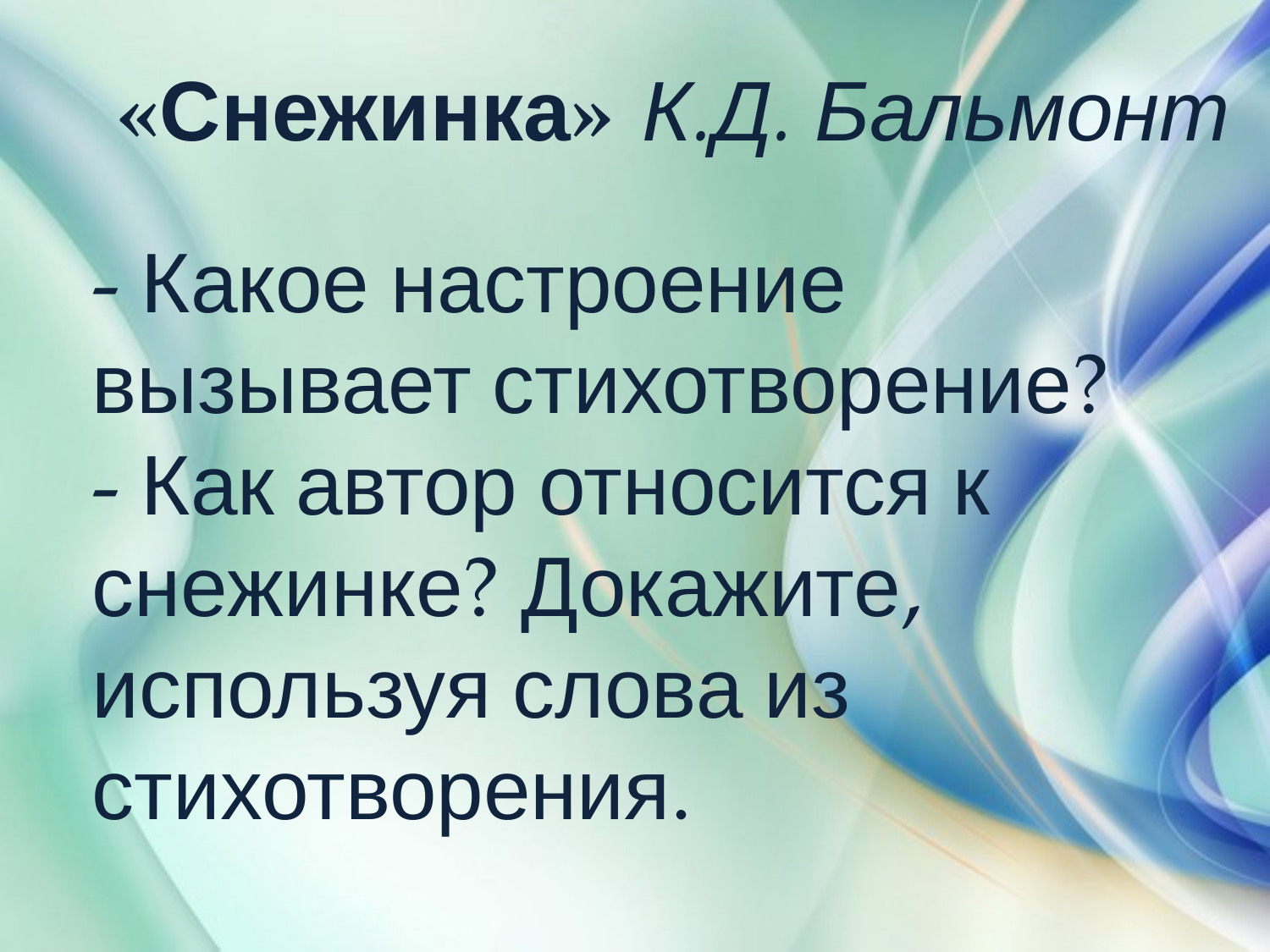

«Снежинка»
К.Д. Бальмонт
- Какое настроение вызывает стихотворение?
- Как автор относится к снежинке? Докажите, используя слова из стихотворения.